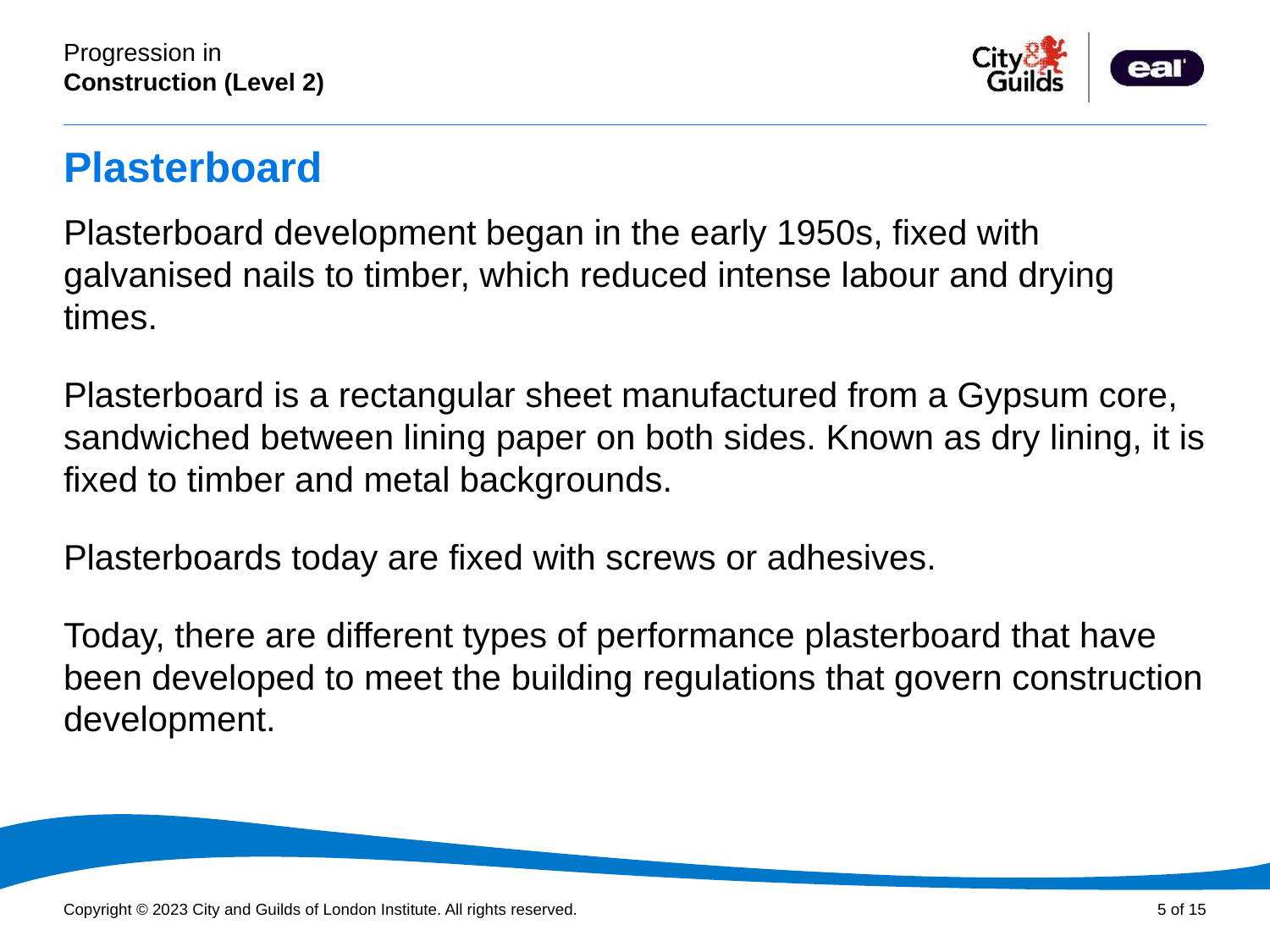

# Plasterboard
Plasterboard development began in the early 1950s, fixed with galvanised nails to timber, which reduced intense labour and drying times.
Plasterboard is a rectangular sheet manufactured from a Gypsum core, sandwiched between lining paper on both sides. Known as dry lining, it is fixed to timber and metal backgrounds.
Plasterboards today are fixed with screws or adhesives.
Today, there are different types of performance plasterboard that have been developed to meet the building regulations that govern construction development.